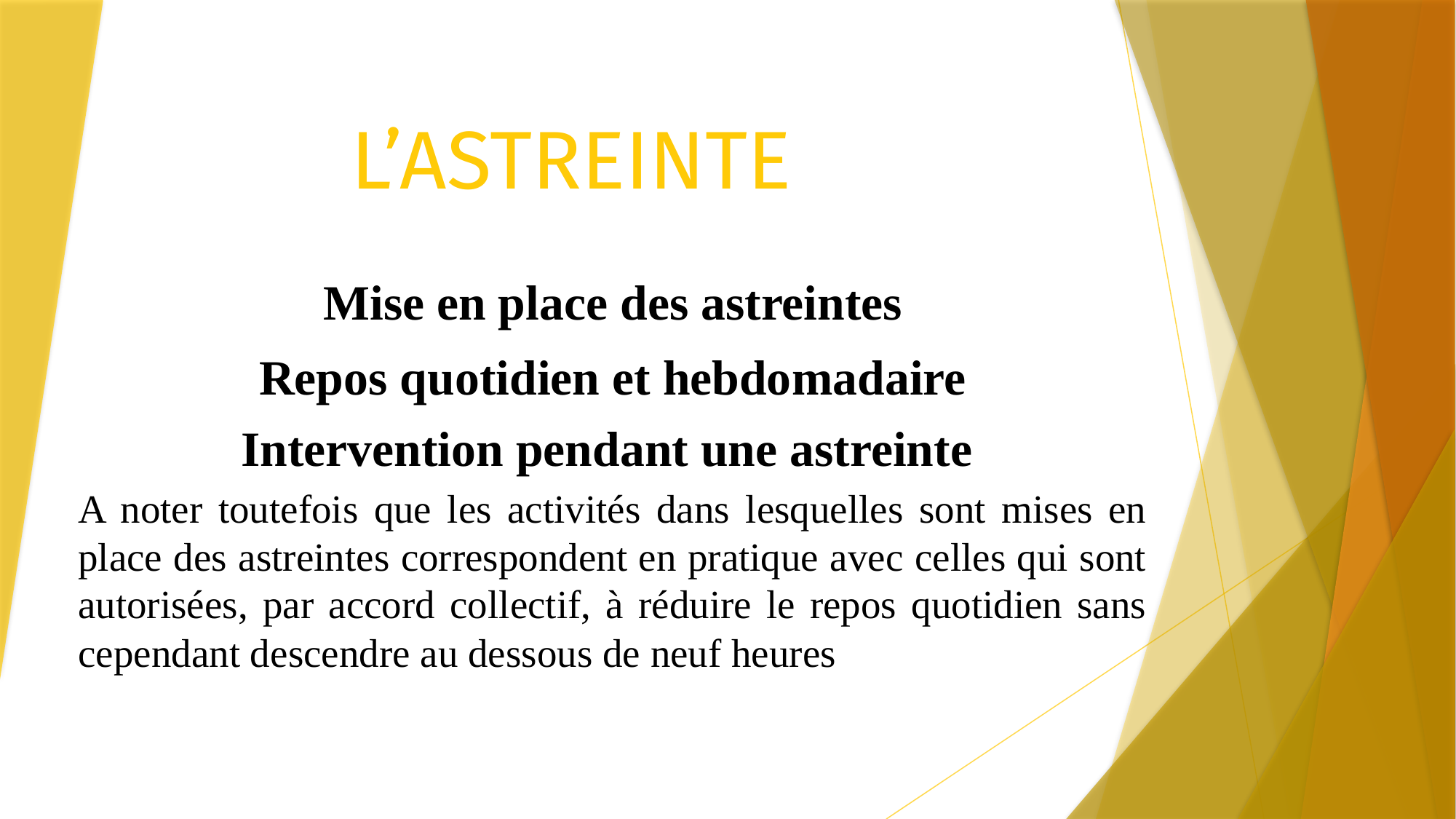

# L’ASTREINTE

Mise en place des astreintes
Repos quotidien et hebdomadaire
Intervention pendant une astreinte
A noter toutefois que les activités dans lesquelles sont mises en place des astreintes correspondent en pratique avec celles qui sont autorisées, par accord collectif, à réduire le repos quotidien sans cependant descendre au dessous de neuf heures